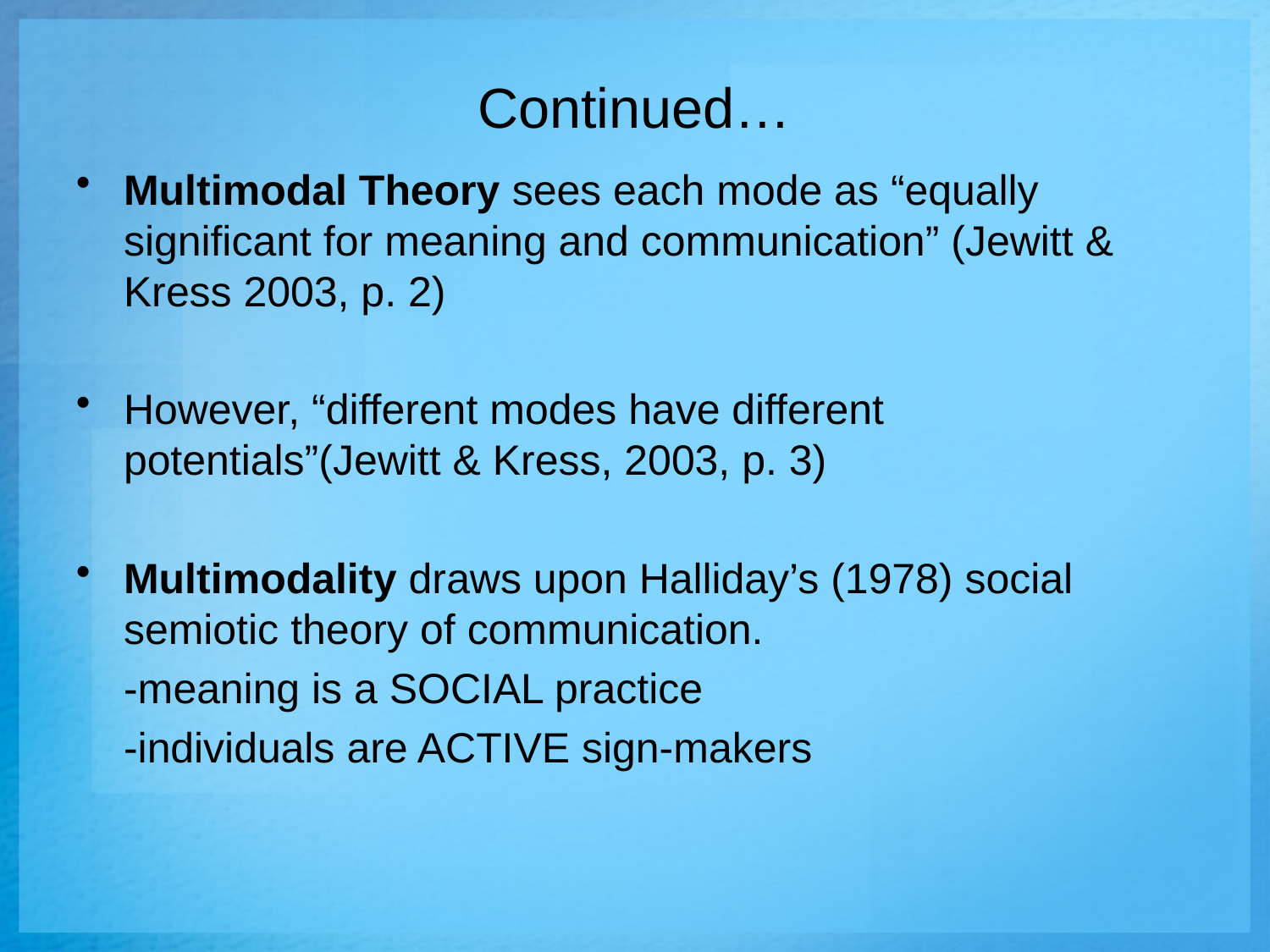

# Continued…
Multimodal Theory sees each mode as “equally significant for meaning and communication” (Jewitt & Kress 2003, p. 2)

However, “different modes have different potentials”(Jewitt & Kress, 2003, p. 3)

Multimodality draws upon Halliday’s (1978) social semiotic theory of communication.
	-meaning is a SOCIAL practice
	-individuals are ACTIVE sign-makers